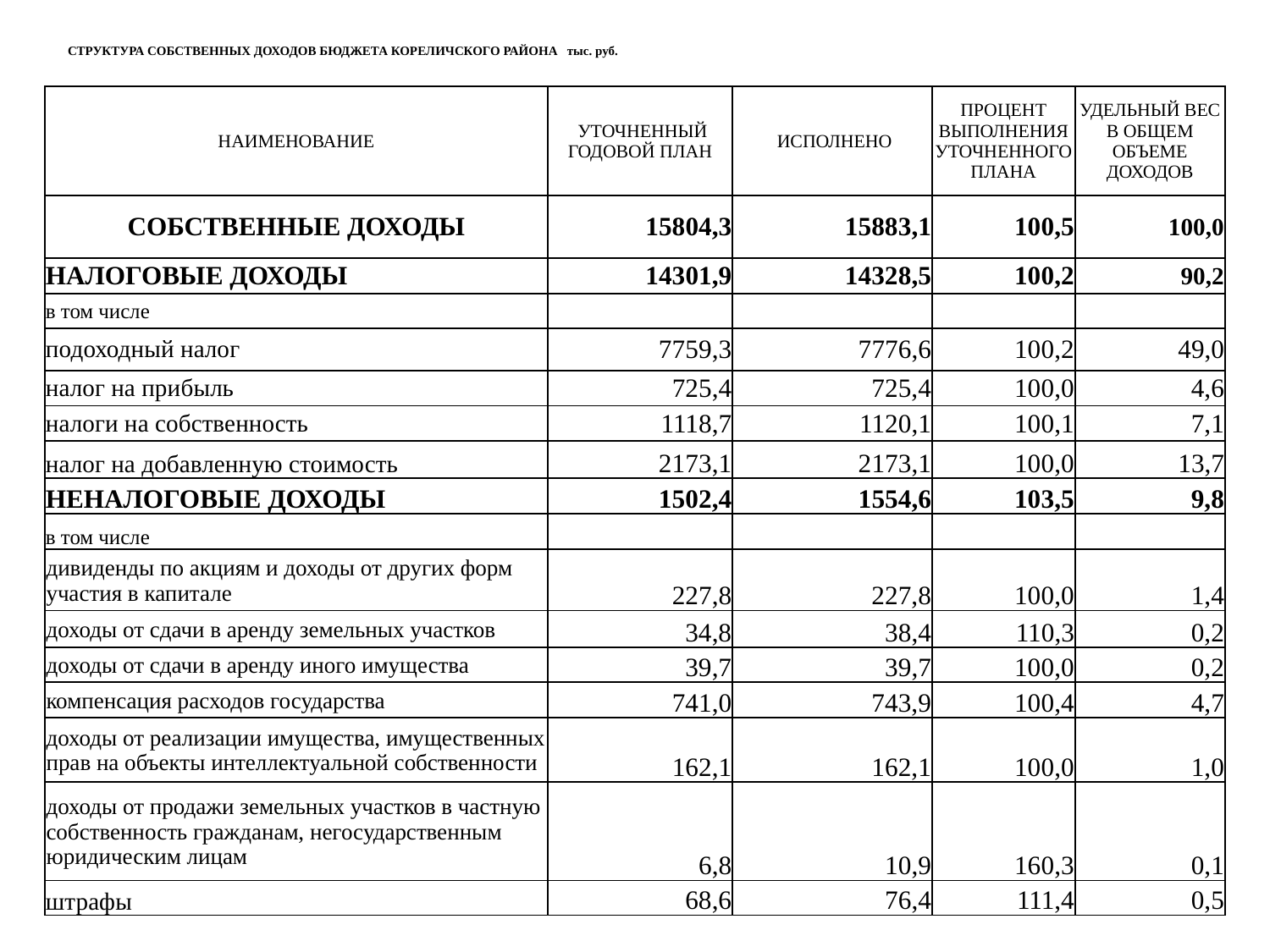

# СТРУКТУРА СОБСТВЕННЫХ ДОХОДОВ БЮДЖЕТА КОРЕЛИЧСКОГО РАЙОНА   тыс. руб.
| НАИМЕНОВАНИЕ | УТОЧНЕННЫЙ ГОДОВОЙ ПЛАН | ИСПОЛНЕНО | ПРОЦЕНТ ВЫПОЛНЕНИЯ УТОЧНЕННОГО ПЛАНА | УДЕЛЬНЫЙ ВЕС В ОБЩЕМ ОБЪЕМЕ ДОХОДОВ |
| --- | --- | --- | --- | --- |
| СОБСТВЕННЫЕ ДОХОДЫ | 15804,3 | 15883,1 | 100,5 | 100,0 |
| НАЛОГОВЫЕ ДОХОДЫ | 14301,9 | 14328,5 | 100,2 | 90,2 |
| в том числе |  |  |  |  |
| подоходный налог | 7759,3 | 7776,6 | 100,2 | 49,0 |
| налог на прибыль | 725,4 | 725,4 | 100,0 | 4,6 |
| налоги на собственность | 1118,7 | 1120,1 | 100,1 | 7,1 |
| налог на добавленную стоимость | 2173,1 | 2173,1 | 100,0 | 13,7 |
| НЕНАЛОГОВЫЕ ДОХОДЫ | 1502,4 | 1554,6 | 103,5 | 9,8 |
| в том числе |  |  |  |  |
| дивиденды по акциям и доходы от других форм участия в капитале | 227,8 | 227,8 | 100,0 | 1,4 |
| доходы от сдачи в аренду земельных участков | 34,8 | 38,4 | 110,3 | 0,2 |
| доходы от сдачи в аренду иного имущества | 39,7 | 39,7 | 100,0 | 0,2 |
| компенсация расходов государства | 741,0 | 743,9 | 100,4 | 4,7 |
| доходы от реализации имущества, имущественных прав на объекты интеллектуальной собственности | 162,1 | 162,1 | 100,0 | 1,0 |
| доходы от продажи земельных участков в частную собственность гражданам, негосударственным юридическим лицам | 6,8 | 10,9 | 160,3 | 0,1 |
| штрафы | 68,6 | 76,4 | 111,4 | 0,5 |